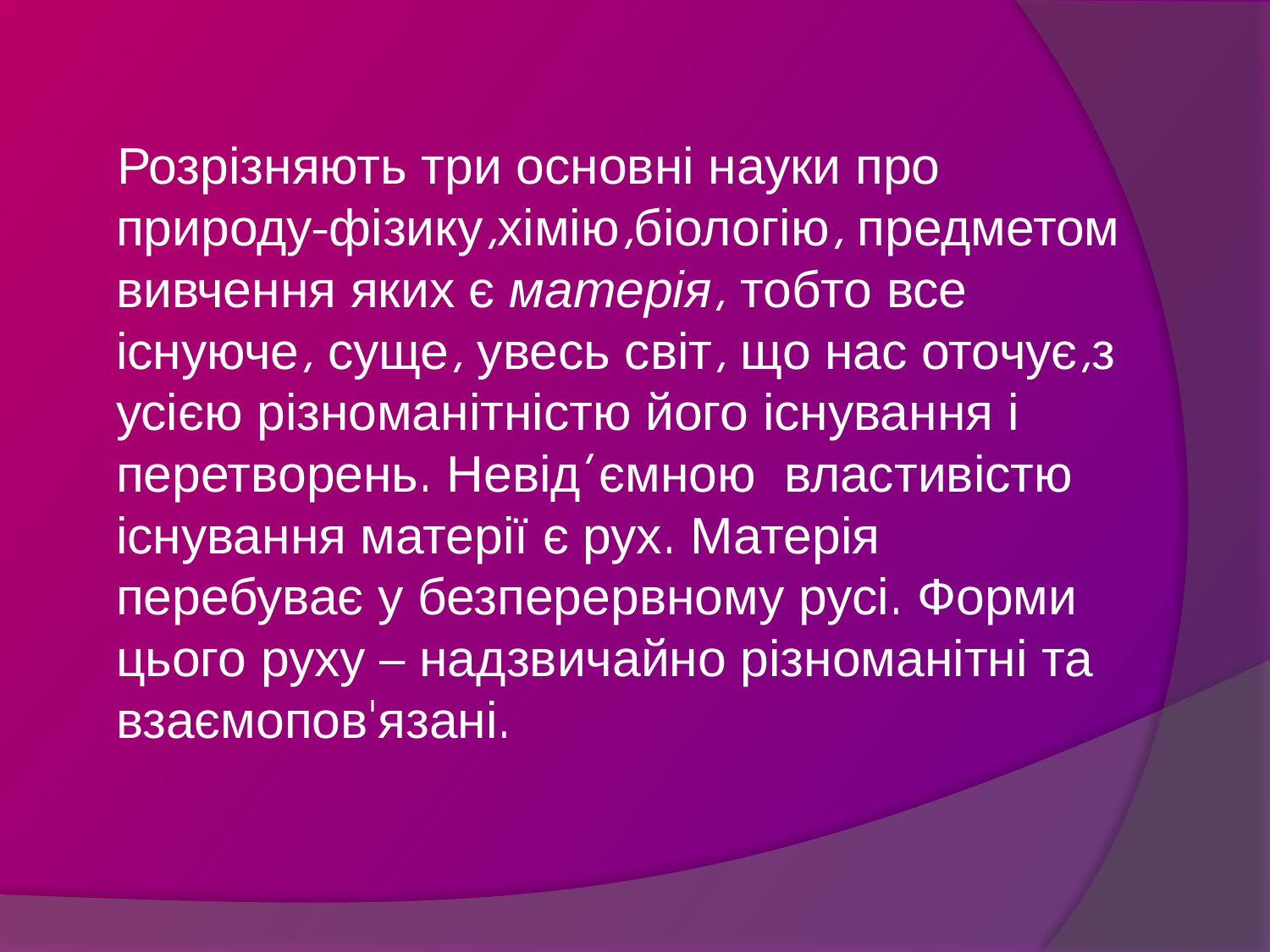

Розрізняють три основні науки про природу-фізику,хімію,біологію, предметом вивчення яких є матерія, тобто все існуюче, суще, увесь світ, що нас оточує,з усією різноманітністю його існування і перетворень. Невід’ємною  властивістю існування матерії є рух. Матерія перебуває у безперервному русі. Форми цього руху – надзвичайно різноманітні та взаємопов'язані.